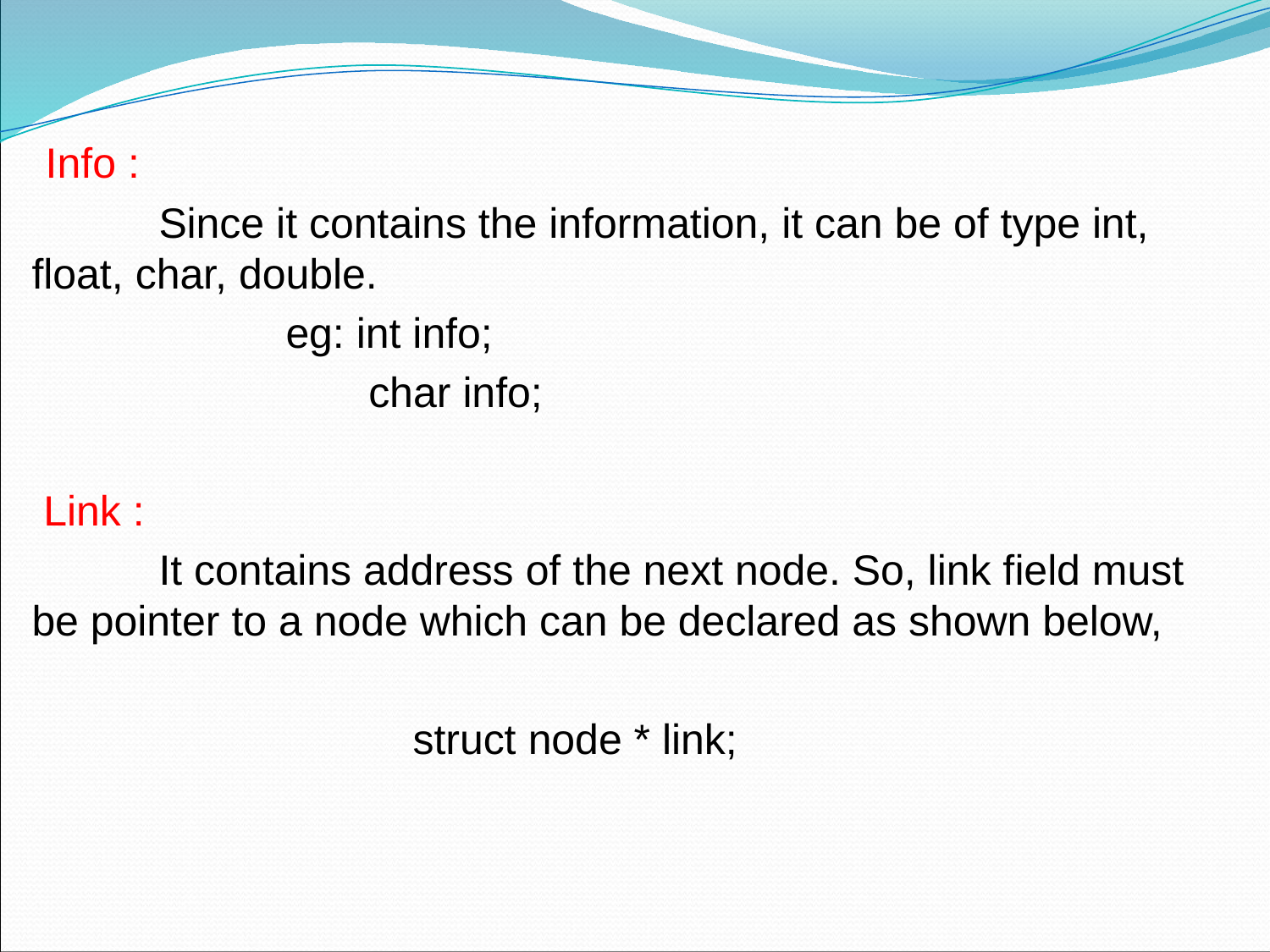

#

 Info :
	Since it contains the information, it can be of type int, float, char, double.
		eg: int info;
		       char info;

 Link :
	It contains address of the next node. So, link field must be pointer to a node which can be declared as shown below,

			struct node * link;